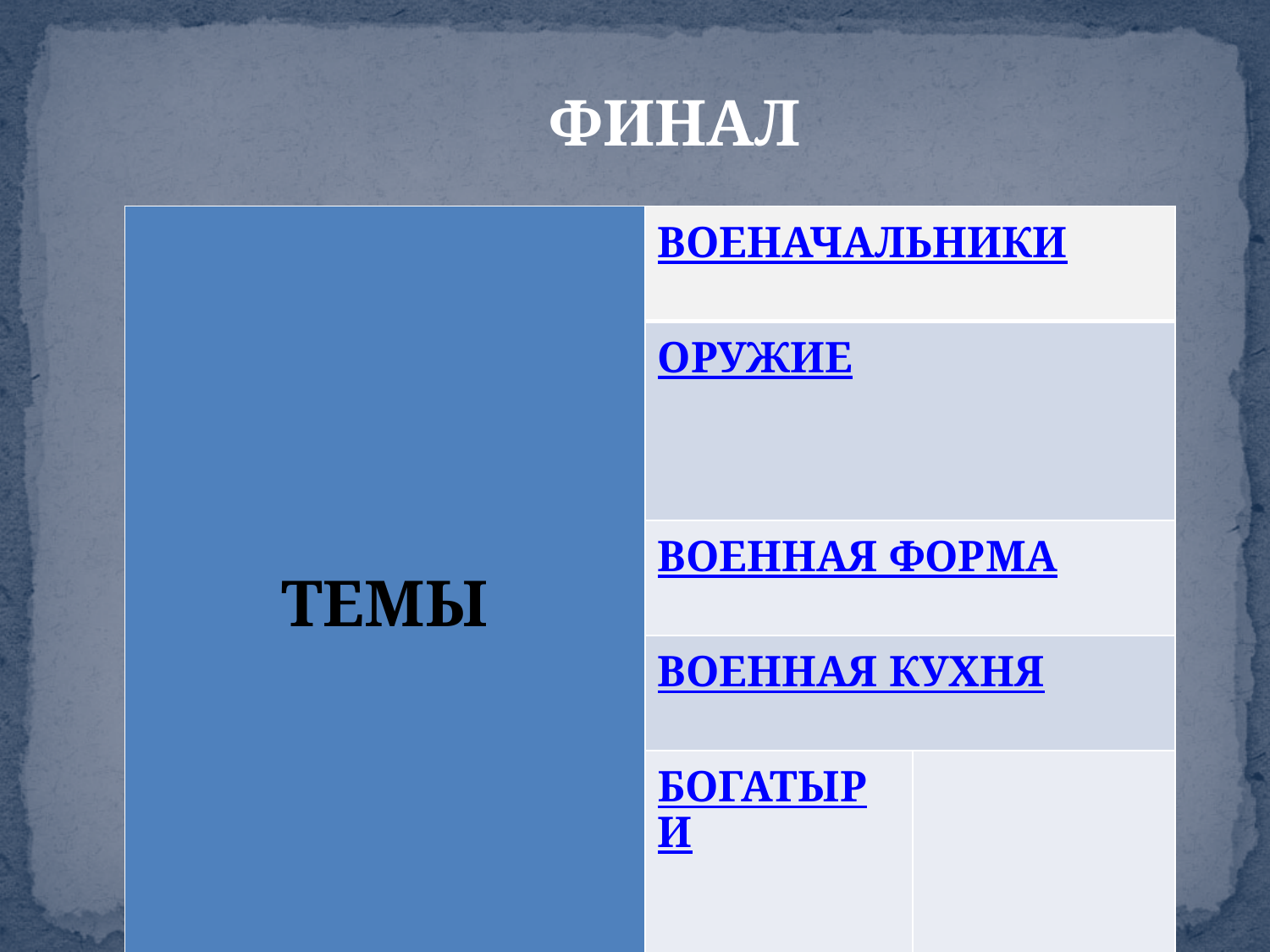

ФИНАЛ
| ТЕМЫ | ВОЕНАЧАЛЬНИКИ |  |
| --- | --- | --- |
|  | ОРУЖИЕ |  |
|  | ВОЕННАЯ ФОРМА |  |
|  | ВОЕННАЯ КУХНЯ |  |
|  | БОГАТЫРИ |  |